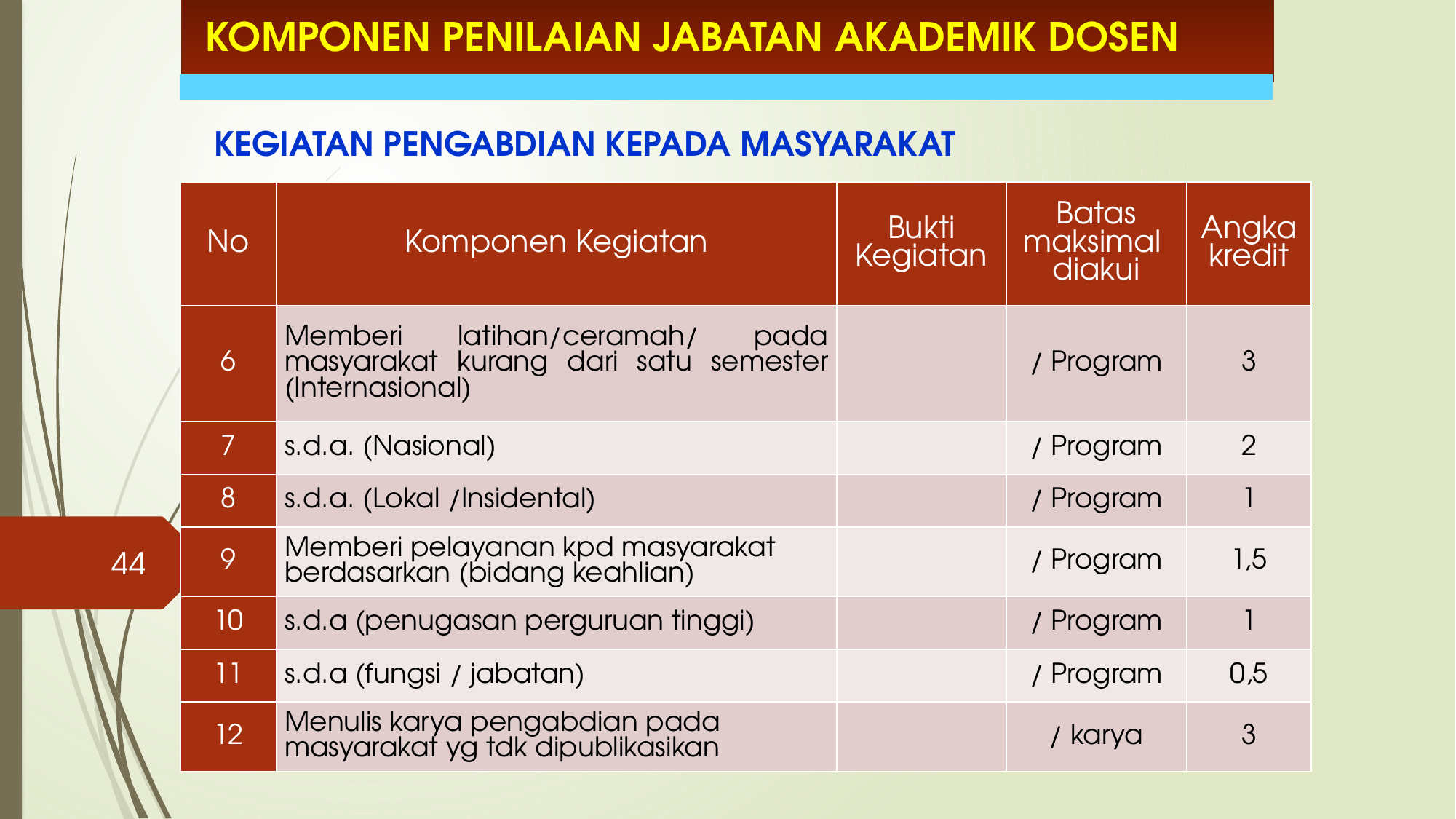

KOMPONEN PENILAIAN JABATAN AKADEMIK DOSEN

KEGIATAN PENGABDIAN KEPADA MASYARAKAT
| No | Komponen Kegiatan | Bukti Kegiatan | Batas maksimal diakui | Angka kredit |
| --- | --- | --- | --- | --- |
| 6 | Memberi latihan/ceramah/ pada masyarakat kurang dari satu semester (Internasional) |  | / Program | 3 |
| 7 | s.d.a. (Nasional) |  | / Program | 2 |
| 8 | s.d.a. (Lokal /Insidental) |  | / Program | 1 |
| 9 | Memberi pelayanan kpd masyarakat berdasarkan (bidang keahlian) |  | / Program | 1,5 |
| 10 | s.d.a (penugasan perguruan tinggi) |  | / Program | 1 |
| 11 | s.d.a (fungsi / jabatan) |  | / Program | 0,5 |
| 12 | Menulis karya pengabdian pada masyarakat yg tdk dipublikasikan |  | / karya | 3 |
44